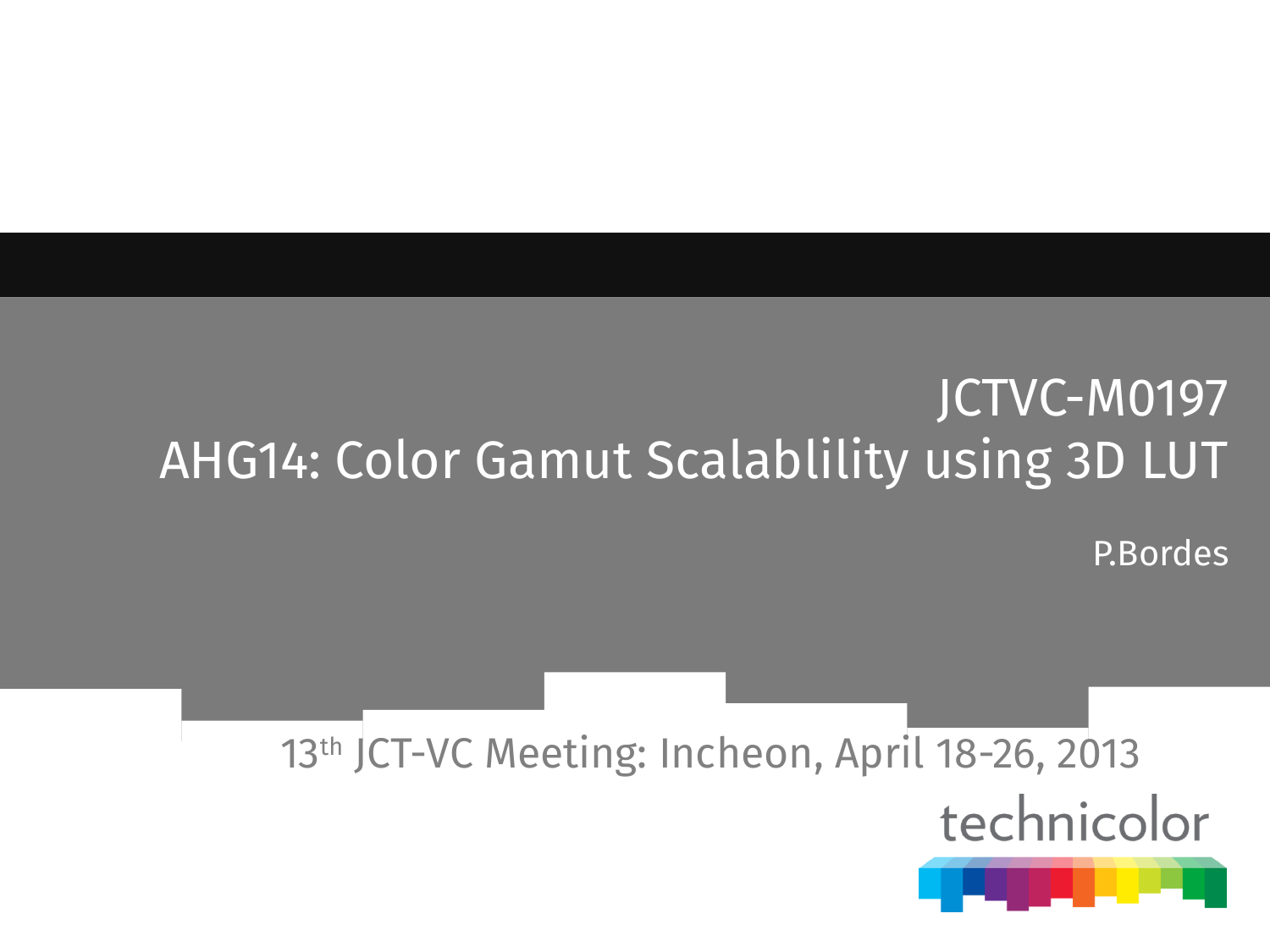

# JCTVC-M0197 AHG14: Color Gamut Scalablility using 3D LUT
 P.Bordes

13th JCT-VC Meeting: Incheon, April 18-26, 2013